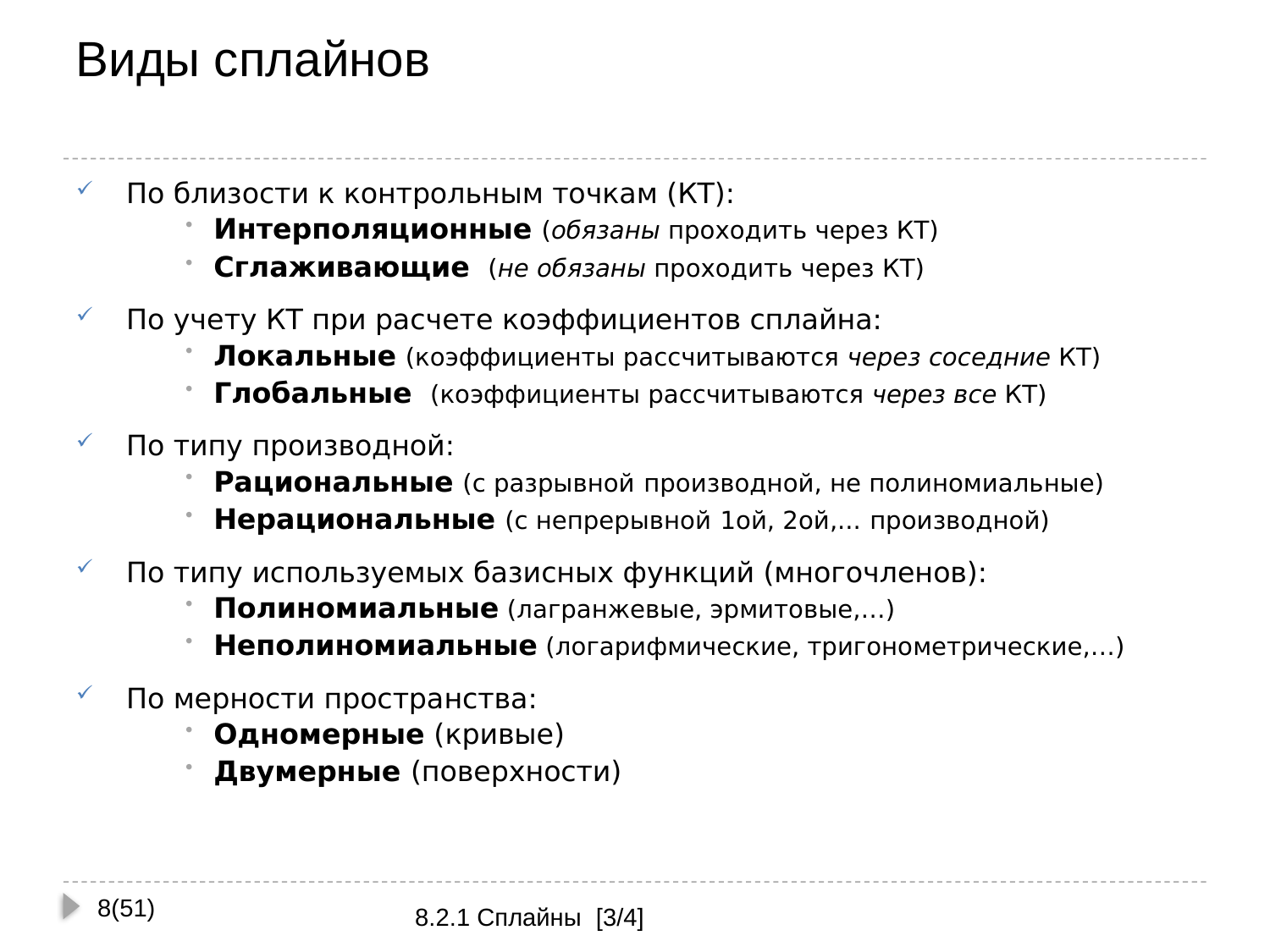

# Виды сплайнов
По близости к контрольным точкам (КТ):
Интерполяционные (обязаны проходить через КТ)
Сглаживающие  (не обязаны проходить через КТ)
По учету КТ при расчете коэффициентов сплайна:
Локальные (коэффициенты рассчитываются через соседние КТ)
Глобальные  (коэффициенты рассчитываются через все КТ)
По типу производной:
Рациональные (с разрывной производной, не полиномиальные)
Нерациональные (с непрерывной 1ой, 2ой,... производной)
По типу используемых базисных функций (многочленов):
Полиномиальные (лагранжевые, эрмитовые,…)
Неполиномиальные (логарифмические, тригонометрические,…)
По мерности пространства:
Одномерные (кривые)
Двумерные (поверхности)
8(51)
8.2.1 Сплайны  [3/4]